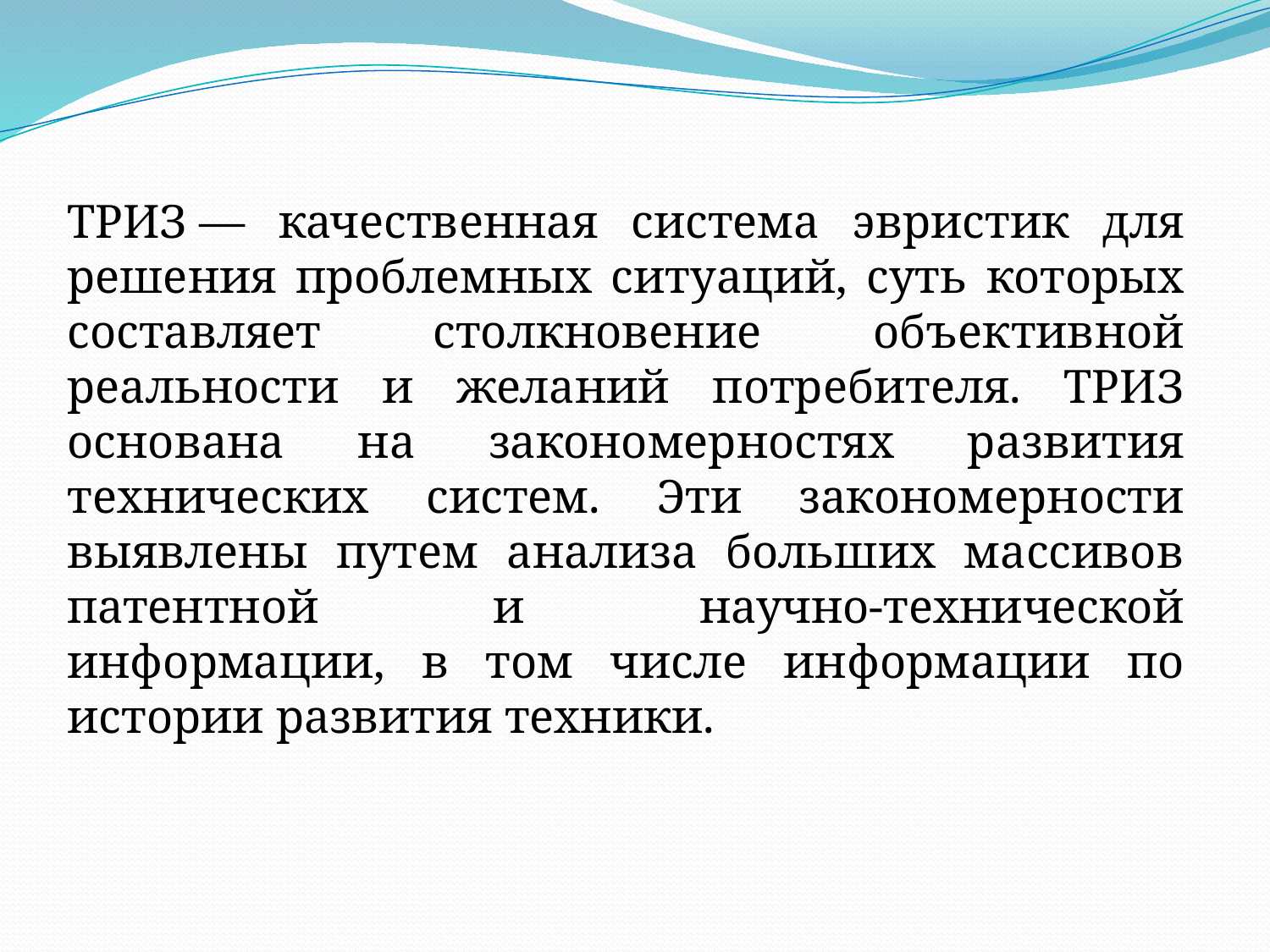

ТРИЗ — качественная система эвристик для решения проблемных ситуаций, суть которых составляет столкновение объективной реальности и желаний потребителя. ТРИЗ основана на закономерностях развития технических систем. Эти закономерности выявлены путем анализа больших массивов патентной и научно-технической информации, в том числе информации по истории развития техники.